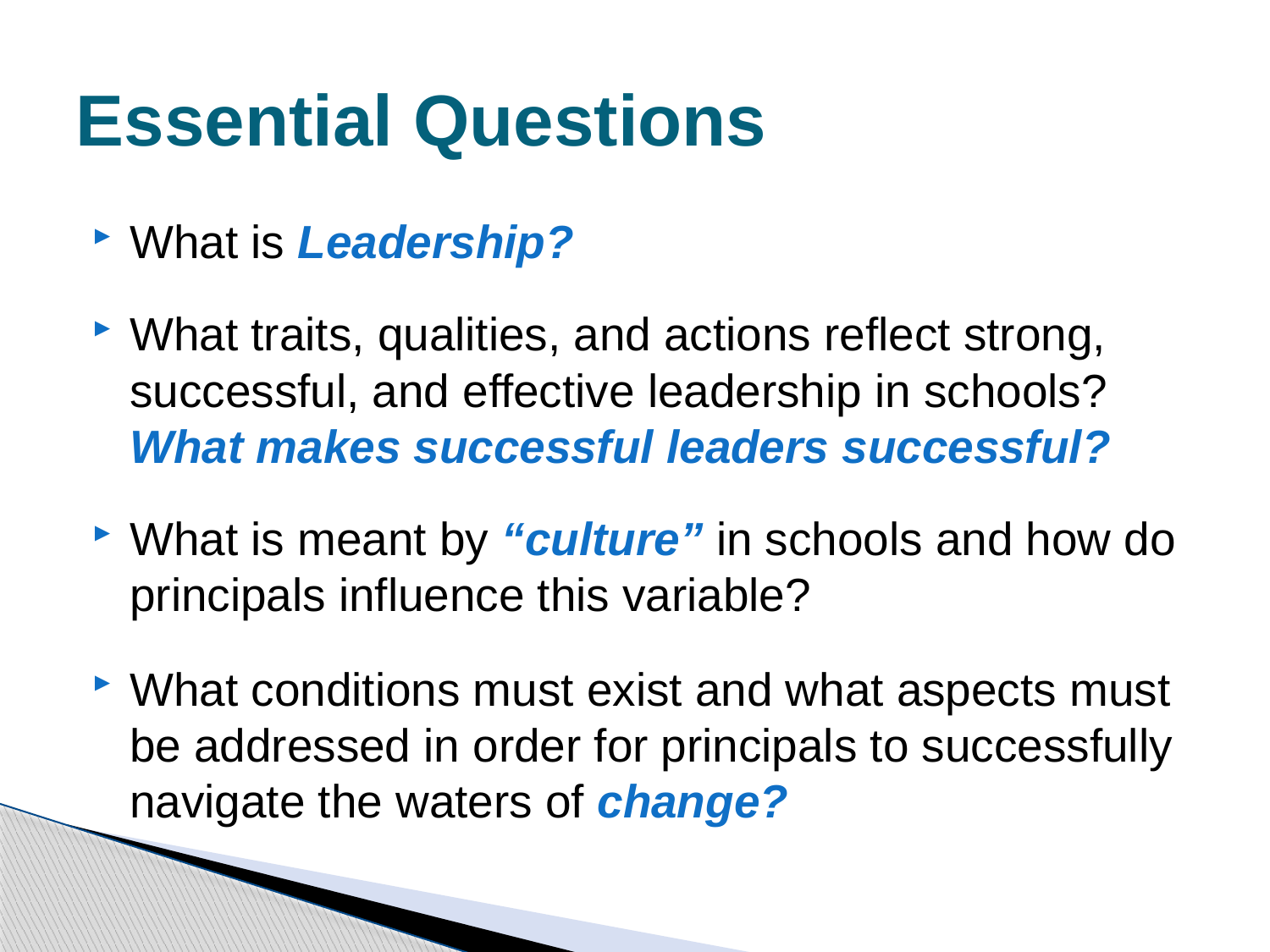

# Essential Questions
What is Leadership?

What traits, qualities, and actions reflect strong, successful, and effective leadership in schools? What makes successful leaders successful?

What is meant by “culture” in schools and how do principals influence this variable?

What conditions must exist and what aspects must be addressed in order for principals to successfully navigate the waters of change?